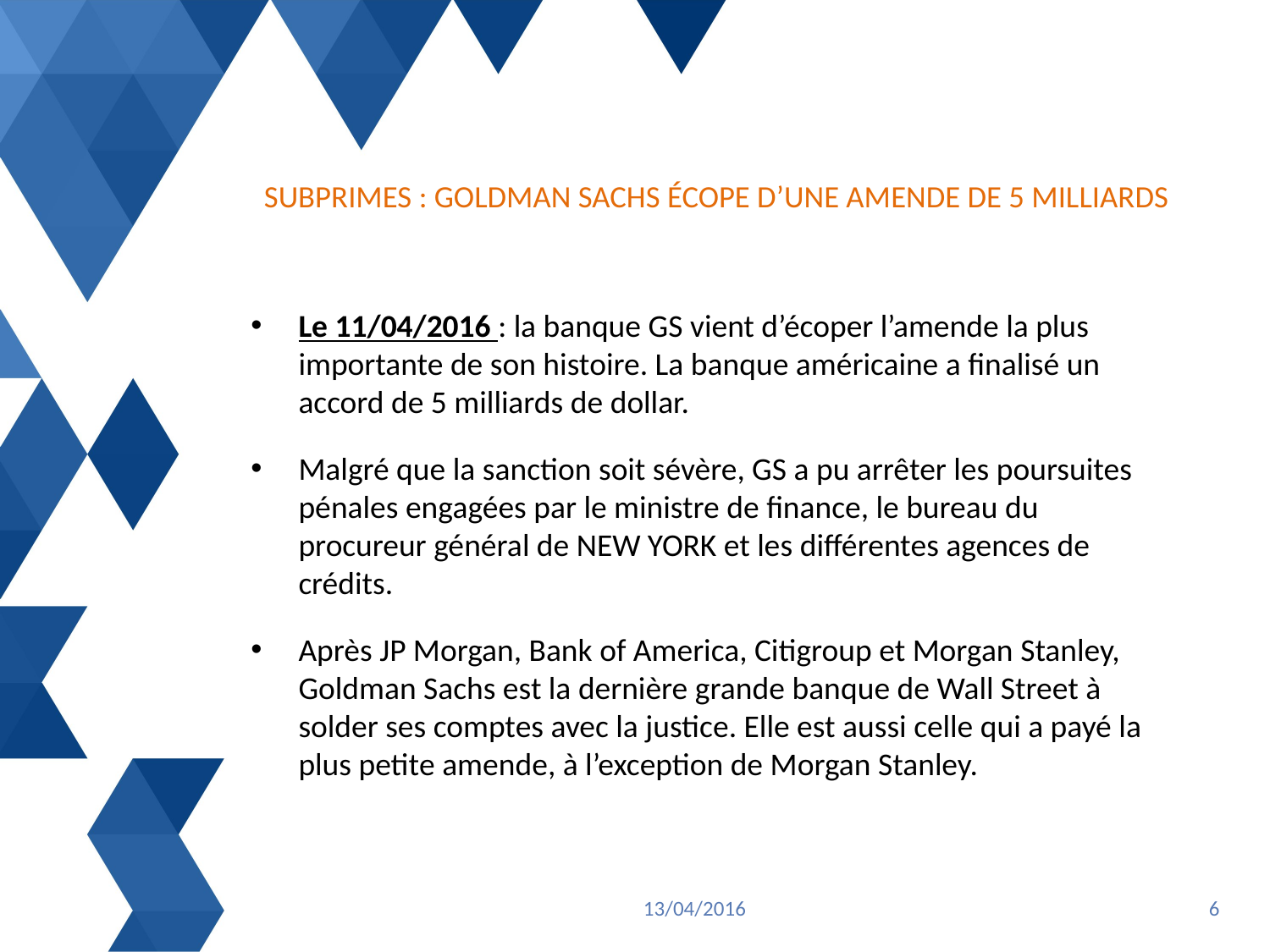

# Subprimes : Goldman Sachs écope d’une amende de 5 milliards
Le 11/04/2016 : la banque GS vient d’écoper l’amende la plus importante de son histoire. La banque américaine a finalisé un accord de 5 milliards de dollar.

Malgré que la sanction soit sévère, GS a pu arrêter les poursuites pénales engagées par le ministre de finance, le bureau du procureur général de NEW YORK et les différentes agences de crédits.

Après JP Morgan, Bank of America, Citigroup et Morgan Stanley, Goldman Sachs est la dernière grande banque de Wall Street à solder ses comptes avec la justice. Elle est aussi celle qui a payé la plus petite amende, à l’exception de Morgan Stanley.
13/04/2016
6